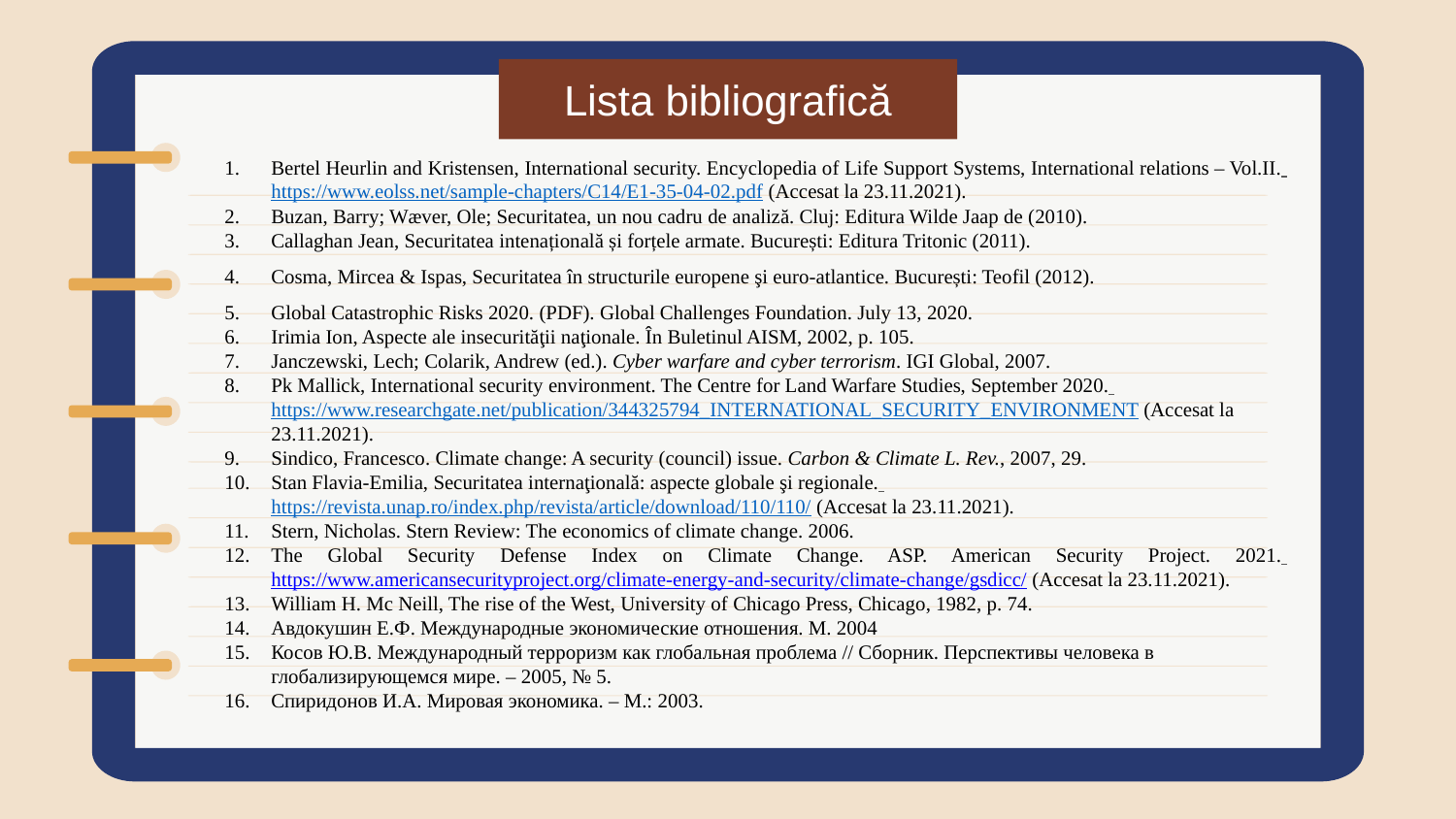

Lista bibliografică
Bertel Heurlin and Kristensen, International security. Encyclopedia of Life Support Systems, International relations – Vol.II. https://www.eolss.net/sample-chapters/C14/E1-35-04-02.pdf (Accesat la 23.11.2021).
Buzan, Barry; Wæver, Ole; Securitatea, un nou cadru de analiză. Cluj: Editura Wilde Jaap de (2010).
Callaghan Jean, Securitatea intenațională și forțele armate. București: Editura Tritonic (2011).
Cosma, Mircea & Ispas, Securitatea în structurile europene şi euro-atlantice. București: Teofil (2012).
Global Catastrophic Risks 2020. (PDF). Global Challenges Foundation. July 13, 2020.
Irimia Ion, Aspecte ale insecurităţii naţionale. În Buletinul AISM, 2002, p. 105.
Janczewski, Lech; Colarik, Andrew (ed.). Cyber warfare and cyber terrorism. IGI Global, 2007.
Pk Mallick, International security environment. The Centre for Land Warfare Studies, September 2020. https://www.researchgate.net/publication/344325794_INTERNATIONAL_SECURITY_ENVIRONMENT (Accesat la 23.11.2021).
Sindico, Francesco. Climate change: A security (council) issue. Carbon & Climate L. Rev., 2007, 29.
Stan Flavia-Emilia, Securitatea internaţională: aspecte globale şi regionale. https://revista.unap.ro/index.php/revista/article/download/110/110/ (Accesat la 23.11.2021).
Stern, Nicholas. Stern Review: The economics of climate change. 2006.
The Global Security Defense Index on Climate Change. ASP. American Security Project. 2021. https://www.americansecurityproject.org/climate-energy-and-security/climate-change/gsdicc/ (Accesat la 23.11.2021).
William H. Mc Neill, The rise of the West, University of Chicago Press, Chicago, 1982, p. 74.
Авдокушин Е.Ф. Международные экономические отношения. М. 2004
Косов Ю.В. Международный терроризм как глобальная проблема // Сборник. Перспективы человека в глобализирующемся мире. – 2005, № 5.
Спиридонов И.А. Мировая экономика. – М.: 2003.